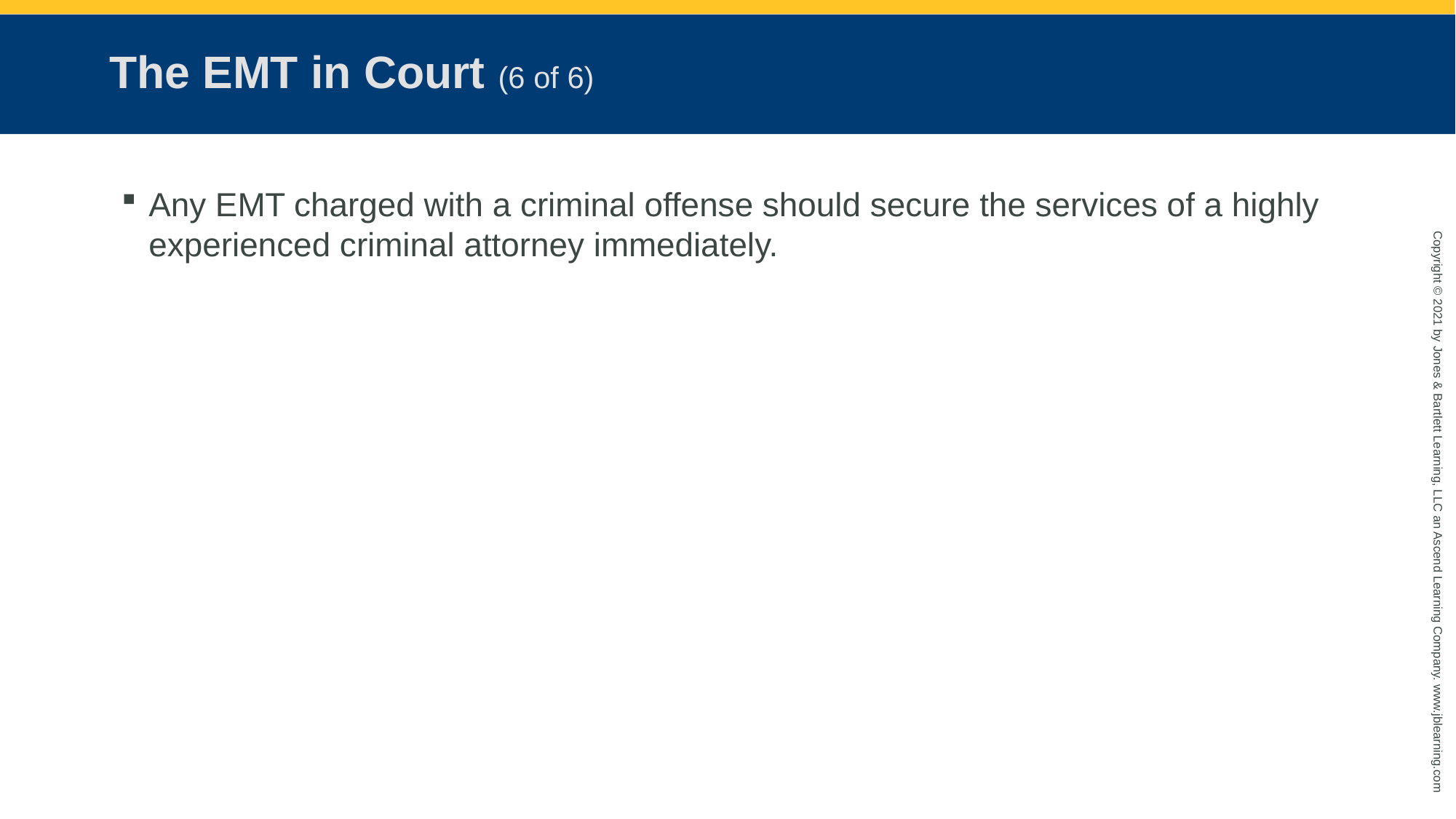

# The EMT in Court (6 of 6)
Any EMT charged with a criminal offense should secure the services of a highly experienced criminal attorney immediately.